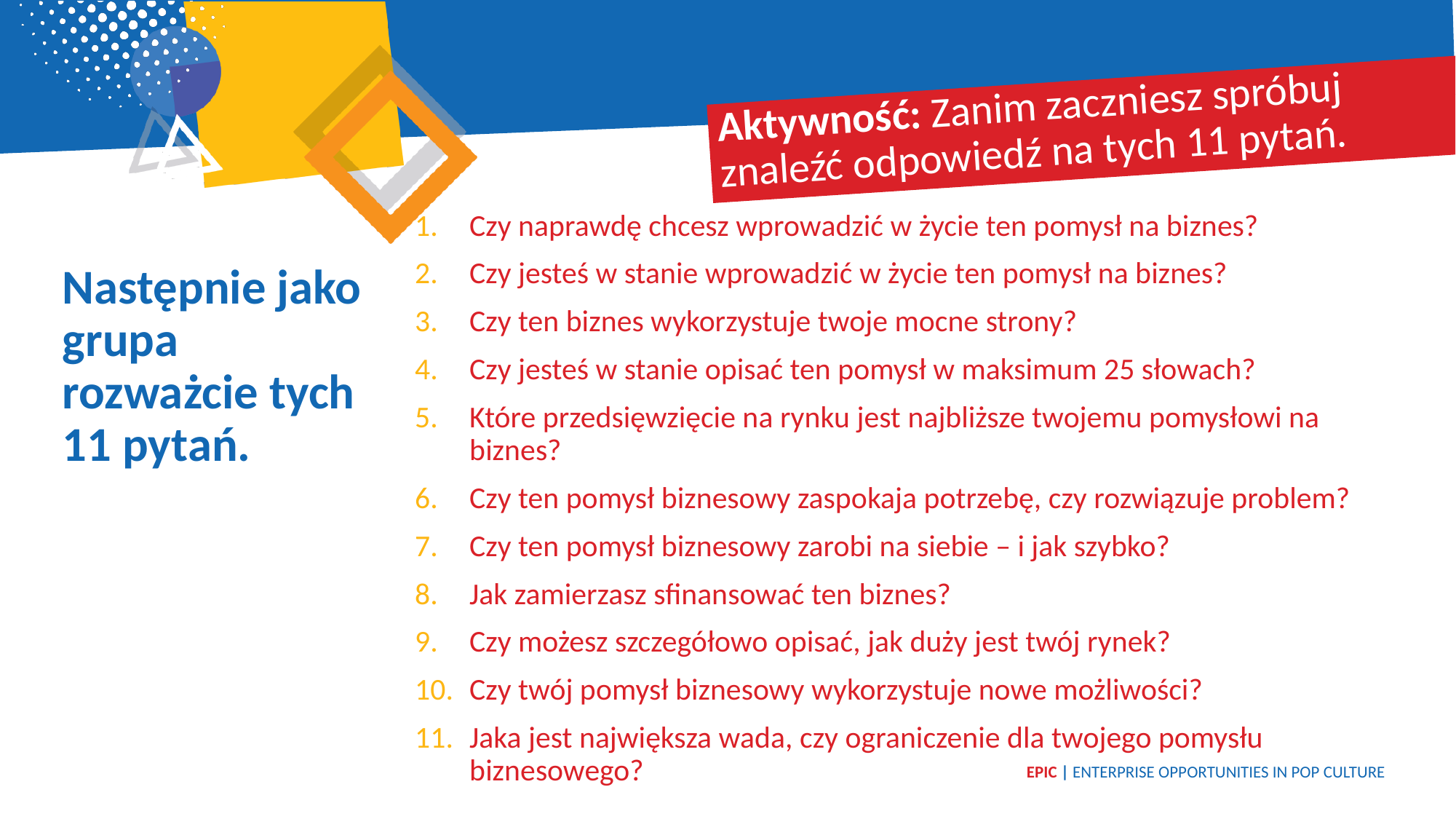

Aktywność: Zanim zaczniesz spróbuj znaleźć odpowiedź na tych 11 pytań.
Czy naprawdę chcesz wprowadzić w życie ten pomysł na biznes?
Czy jesteś w stanie wprowadzić w życie ten pomysł na biznes?
Czy ten biznes wykorzystuje twoje mocne strony?
Czy jesteś w stanie opisać ten pomysł w maksimum 25 słowach?
Które przedsięwzięcie na rynku jest najbliższe twojemu pomysłowi na biznes?
Czy ten pomysł biznesowy zaspokaja potrzebę, czy rozwiązuje problem?
Czy ten pomysł biznesowy zarobi na siebie – i jak szybko?
Jak zamierzasz sfinansować ten biznes?
Czy możesz szczegółowo opisać, jak duży jest twój rynek?
Czy twój pomysł biznesowy wykorzystuje nowe możliwości?
Jaka jest największa wada, czy ograniczenie dla twojego pomysłu biznesowego?

Następnie jako grupa rozważcie tych 11 pytań.